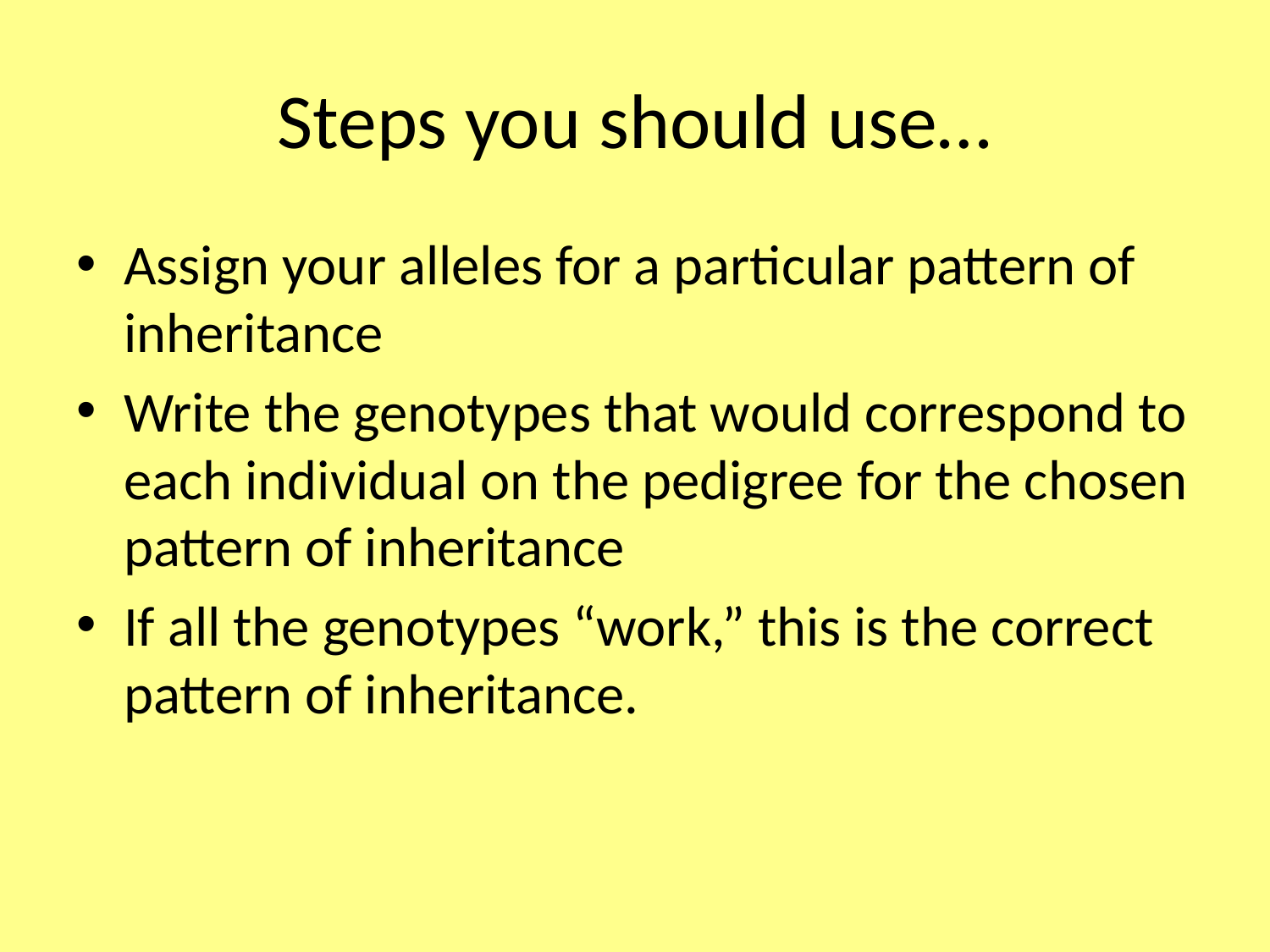

# Steps you should use…
Assign your alleles for a particular pattern of inheritance
Write the genotypes that would correspond to each individual on the pedigree for the chosen pattern of inheritance
If all the genotypes “work,” this is the correct pattern of inheritance.